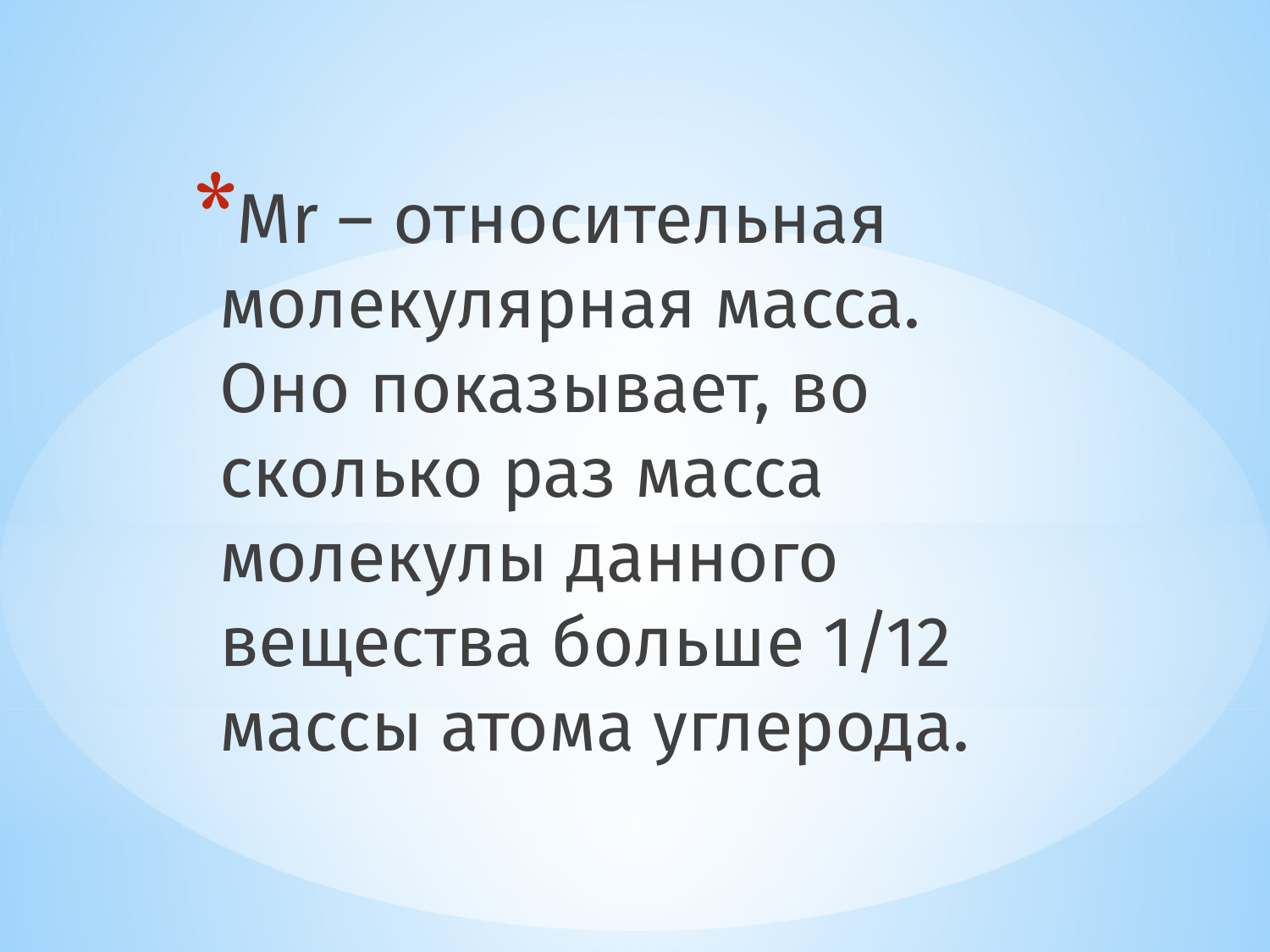

Mr – относительная молекулярная масса. Оно показывает, во сколько раз масса молекулы данного вещества больше 1/12 массы атома углерода.
#